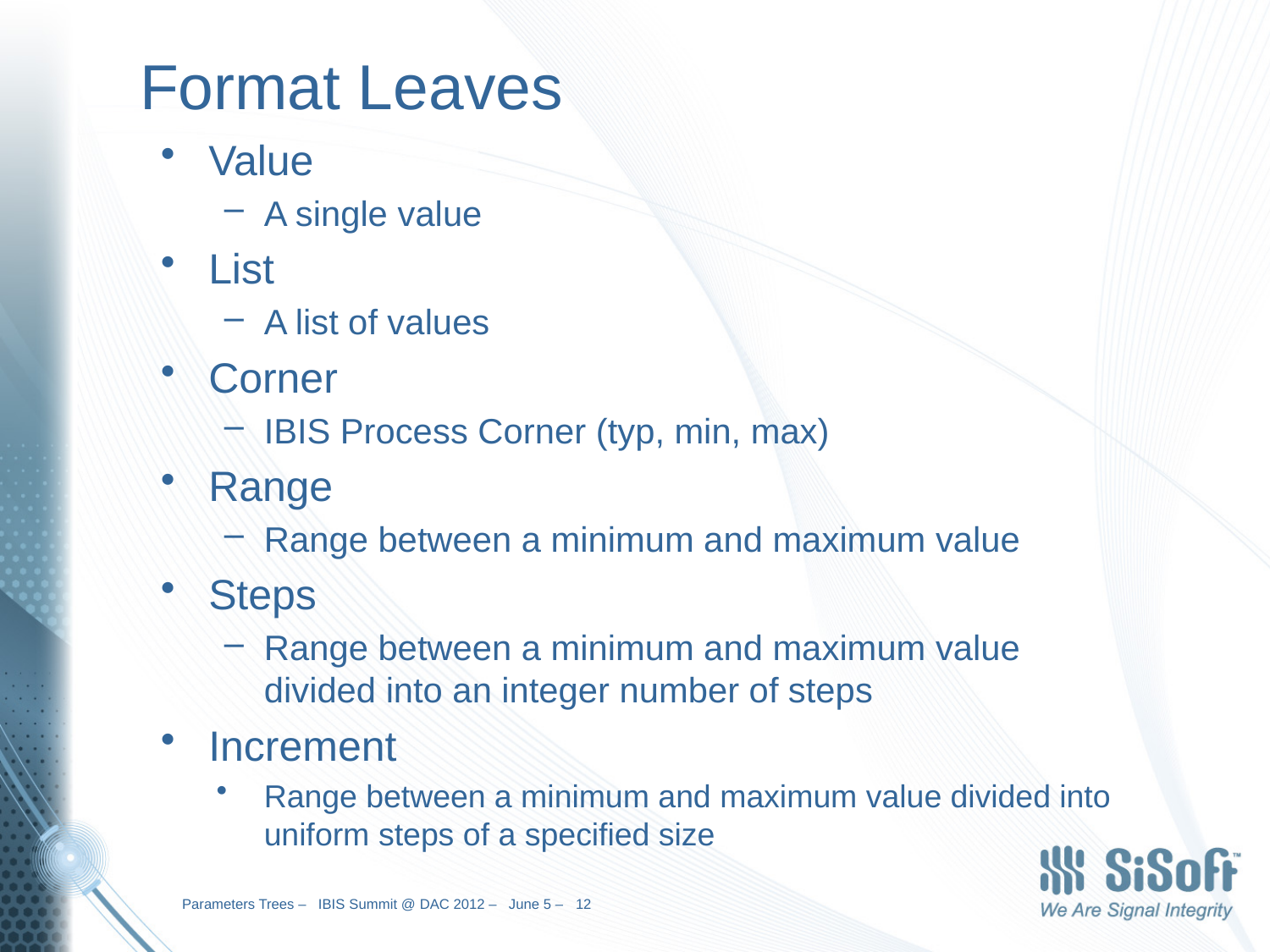

# Format Leaves
Value
A single value
List
A list of values
Corner
IBIS Process Corner (typ, min, max)
Range
Range between a minimum and maximum value
Steps
Range between a minimum and maximum value divided into an integer number of steps
Increment
Range between a minimum and maximum value divided into uniform steps of a specified size

Parameters Trees –   IBIS Summit @ DAC 2012 –   June 5 –   12